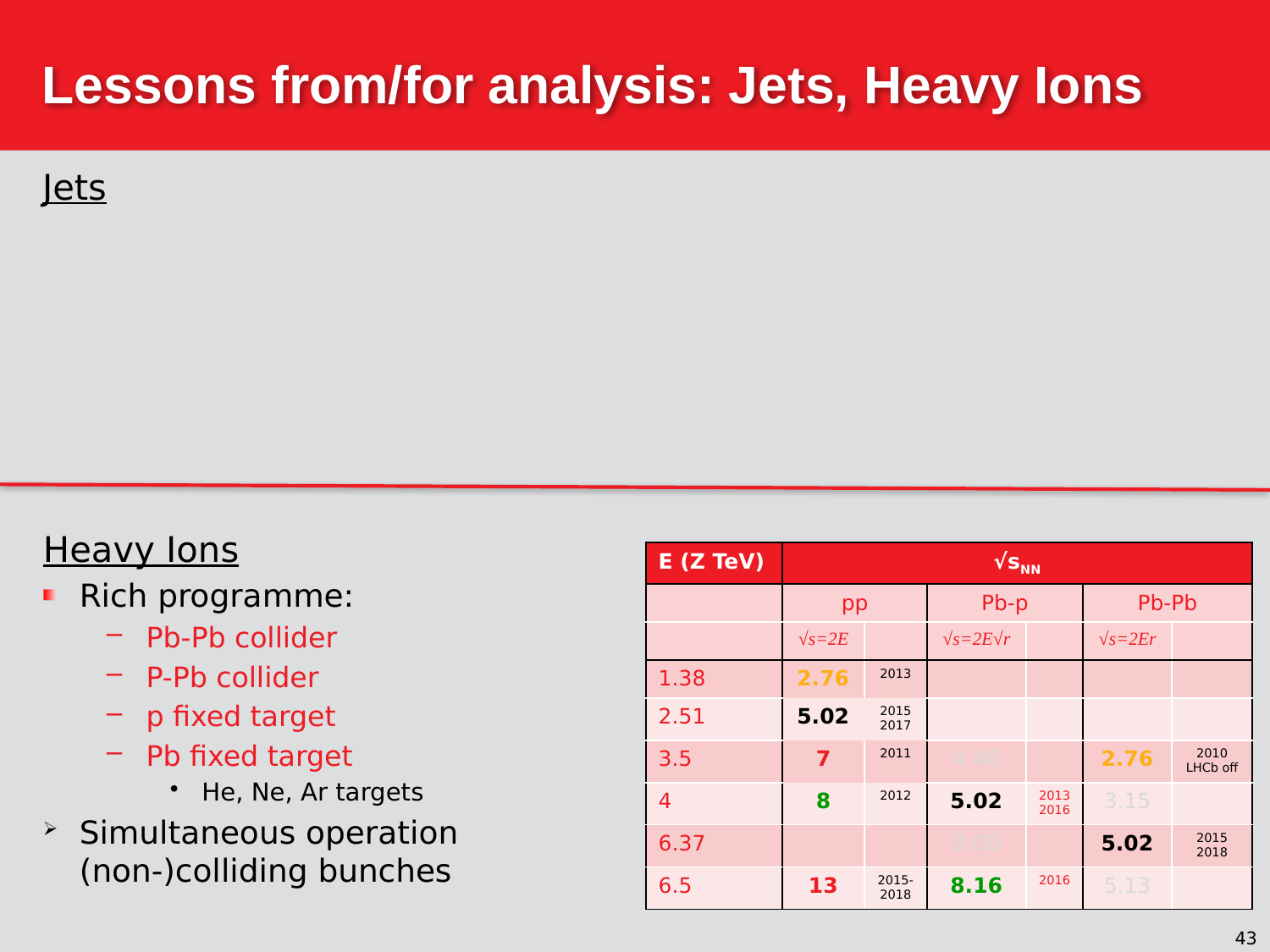

# Lessons from/for analysis: Jets, Heavy Ions
Jets
Heavy Ions
Rich programme:
Pb-Pb collider
P-Pb collider
p fixed target
Pb fixed target
He, Ne, Ar targets
Simultaneous operation (non-)colliding bunches
| E (Z TeV) | √sNN |  |  |  |  |  |
| --- | --- | --- | --- | --- | --- | --- |
|  | pp |  | Pb-p |  | Pb-Pb |  |
|  | √s=2E |  | √s=2E√r |  | √s=2Er |  |
| 1.38 | 2.76 | 2013 |  |  |  |  |
| 2.51 | 5.02 | 2015 2017 |  |  |  |  |
| 3.5 | 7 | 2011 | 4.40 |  | 2.76 | 2010 LHCb off |
| 4 | 8 | 2012 | 5.02 | 2013 2016 | 3.15 |  |
| 6.37 |  |  | 8.00 |  | 5.02 | 2015 2018 |
| 6.5 | 13 | 2015- 2018 | 8.16 | 2016 | 5.13 |  |
43